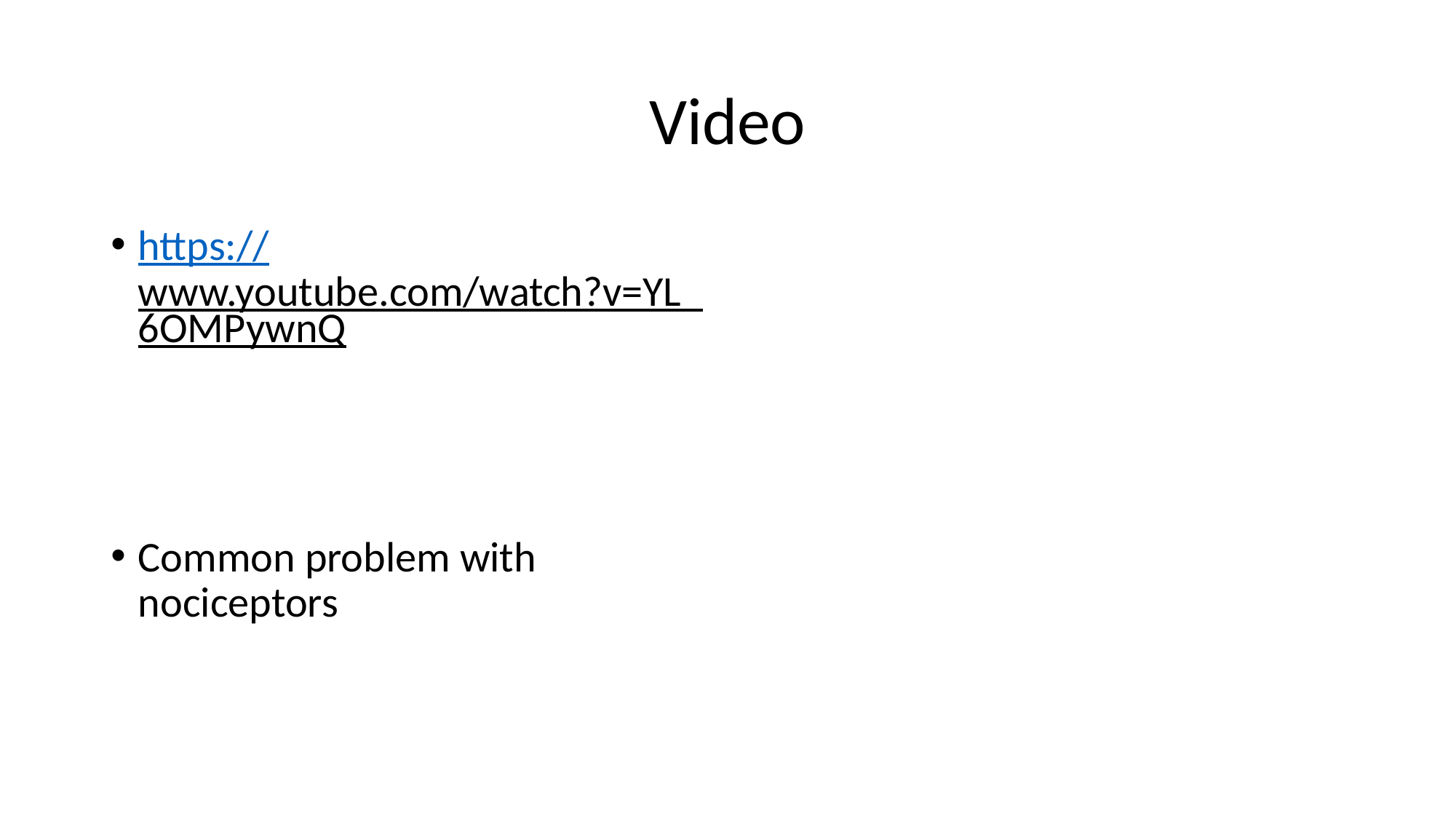

# Video
https://www.youtube.com/watch?v=YL_6OMPywnQ

Common problem with nociceptors